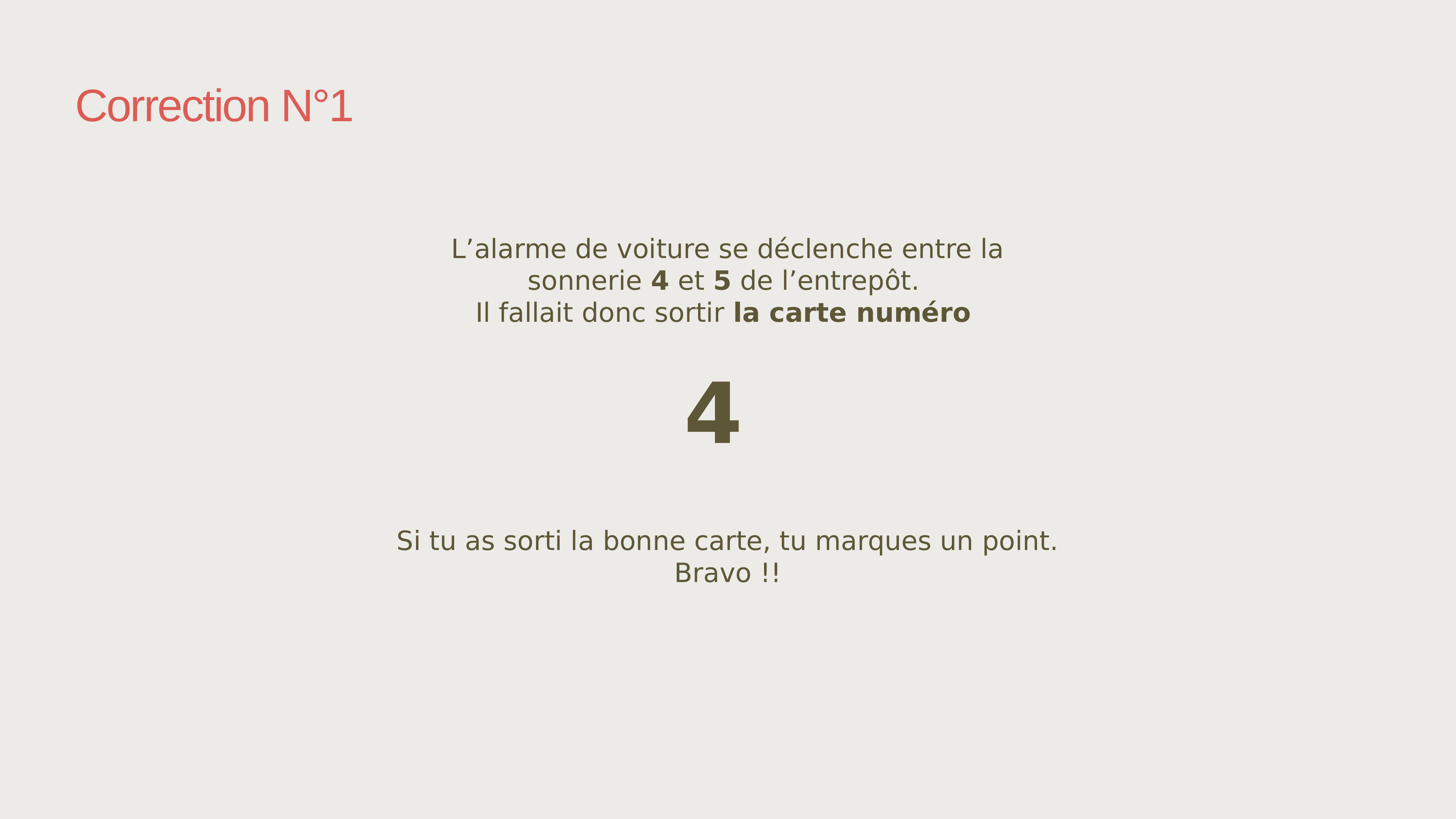

# Correction N°1
L’alarme de voiture se déclenche entre la sonnerie 4 et 5 de l’entrepôt.
Il fallait donc sortir la carte numéro

4

Si tu as sorti la bonne carte, tu marques un point. Bravo !!